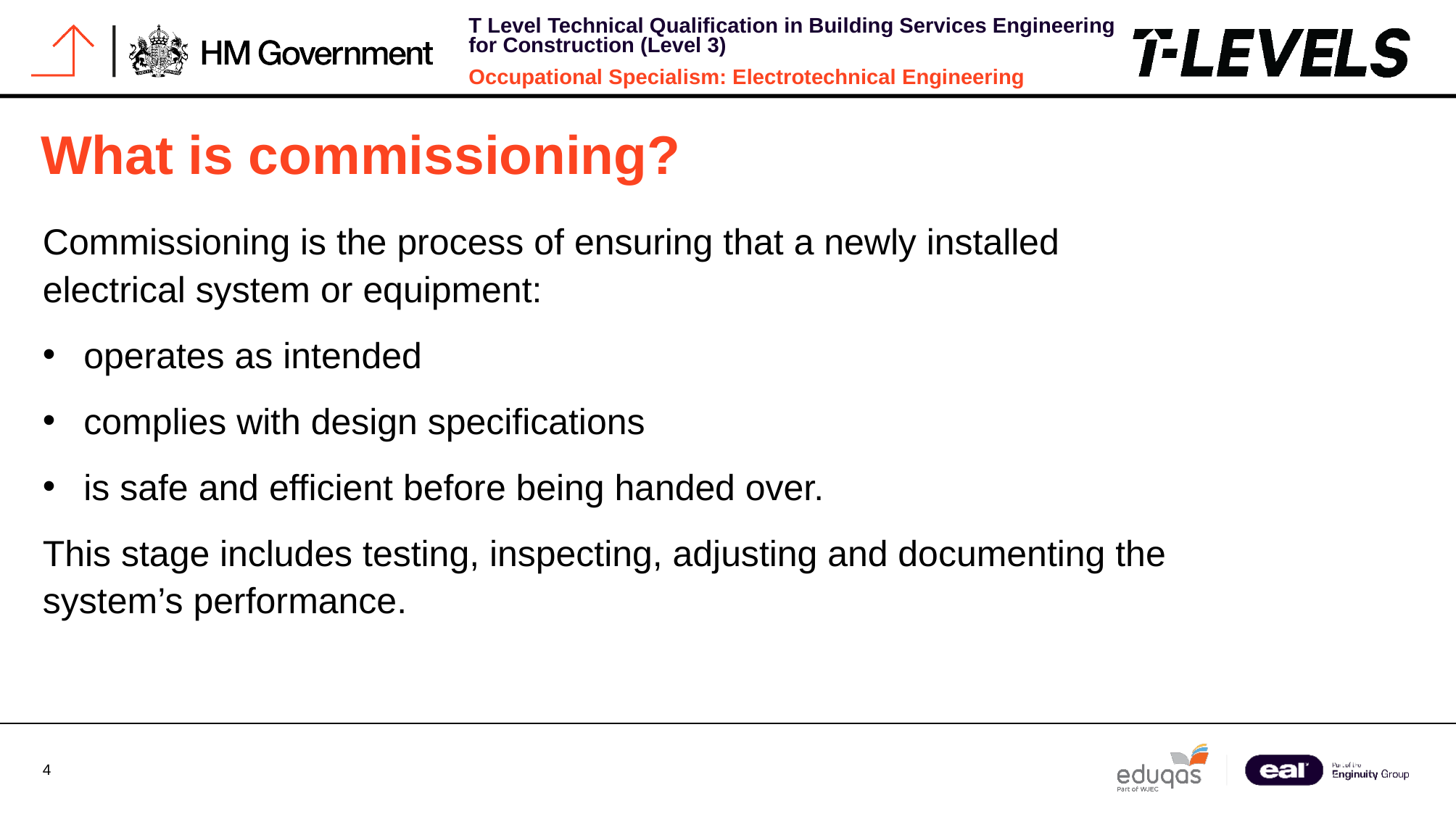

# What is commissioning?
Commissioning is the process of ensuring that a newly installed electrical system or equipment:
operates as intended
complies with design specifications
is safe and efficient before being handed over.
This stage includes testing, inspecting, adjusting and documenting the system’s performance.